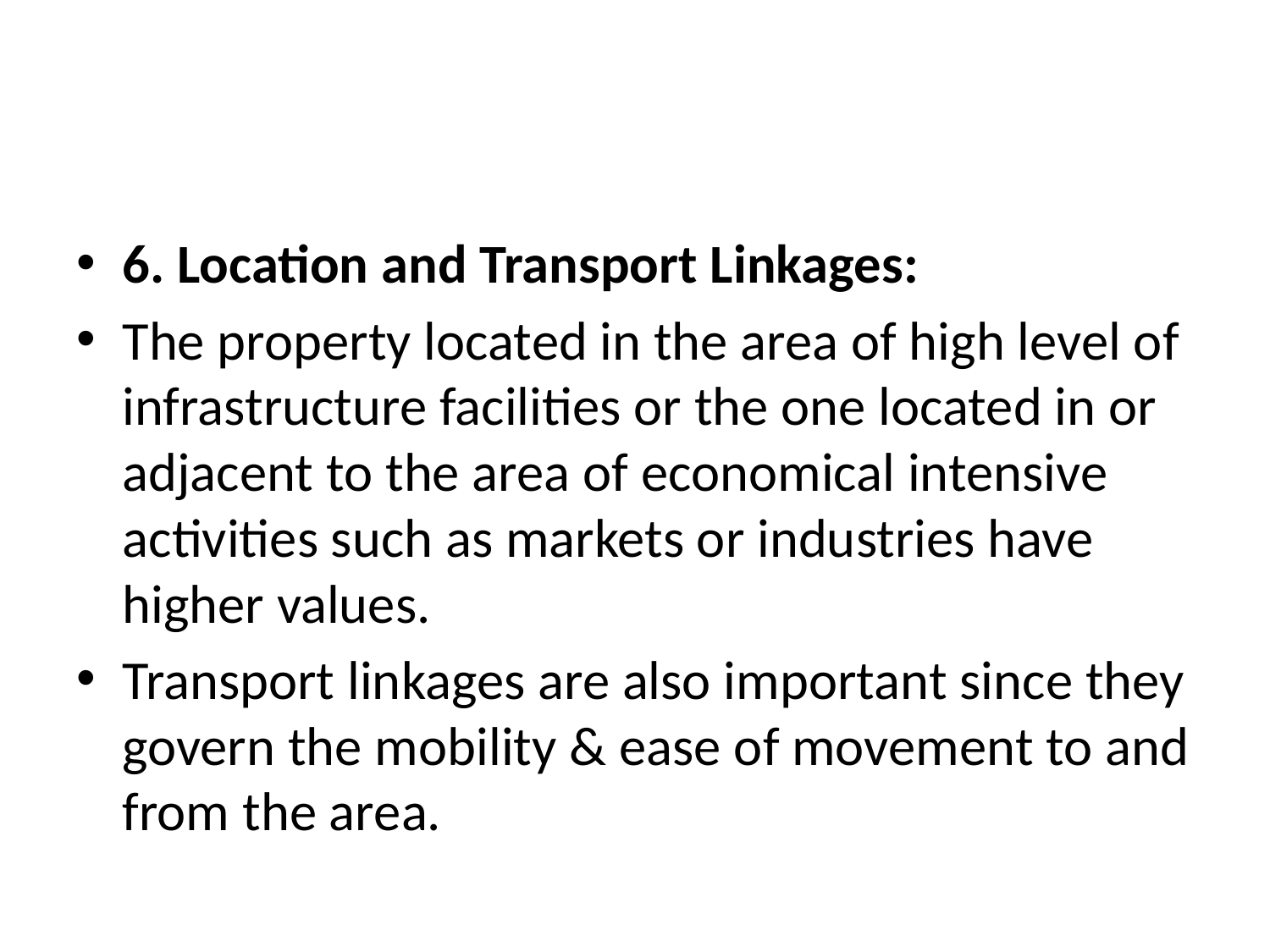

#
6. Location and Transport Linkages:
The property located in the area of high level of infrastructure facilities or the one located in or adjacent to the area of economical intensive activities such as markets or industries have higher values.
Transport linkages are also important since they govern the mobility & ease of movement to and from the area.